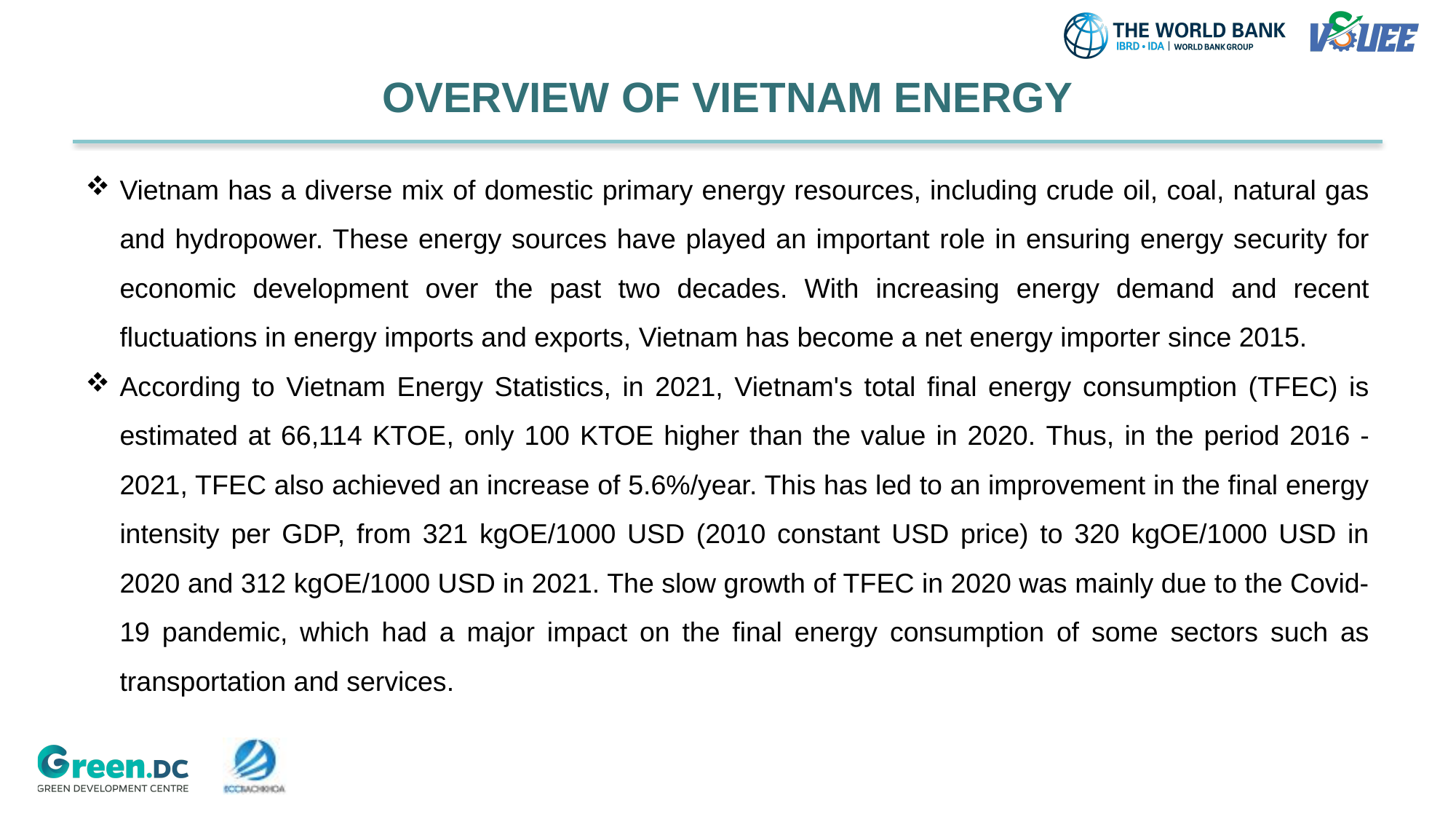

OVERVIEW OF VIETNAM ENERGY
Vietnam has a diverse mix of domestic primary energy resources, including crude oil, coal, natural gas and hydropower. These energy sources have played an important role in ensuring energy security for economic development over the past two decades. With increasing energy demand and recent fluctuations in energy imports and exports, Vietnam has become a net energy importer since 2015.
According to Vietnam Energy Statistics, in 2021, Vietnam's total final energy consumption (TFEC) is estimated at 66,114 KTOE, only 100 KTOE higher than the value in 2020. Thus, in the period 2016 - 2021, TFEC also achieved an increase of 5.6%/year. This has led to an improvement in the final energy intensity per GDP, from 321 kgOE/1000 USD (2010 constant USD price) to 320 kgOE/1000 USD in 2020 and 312 kgOE/1000 USD in 2021. The slow growth of TFEC in 2020 was mainly due to the Covid-19 pandemic, which had a major impact on the final energy consumption of some sectors such as transportation and services.